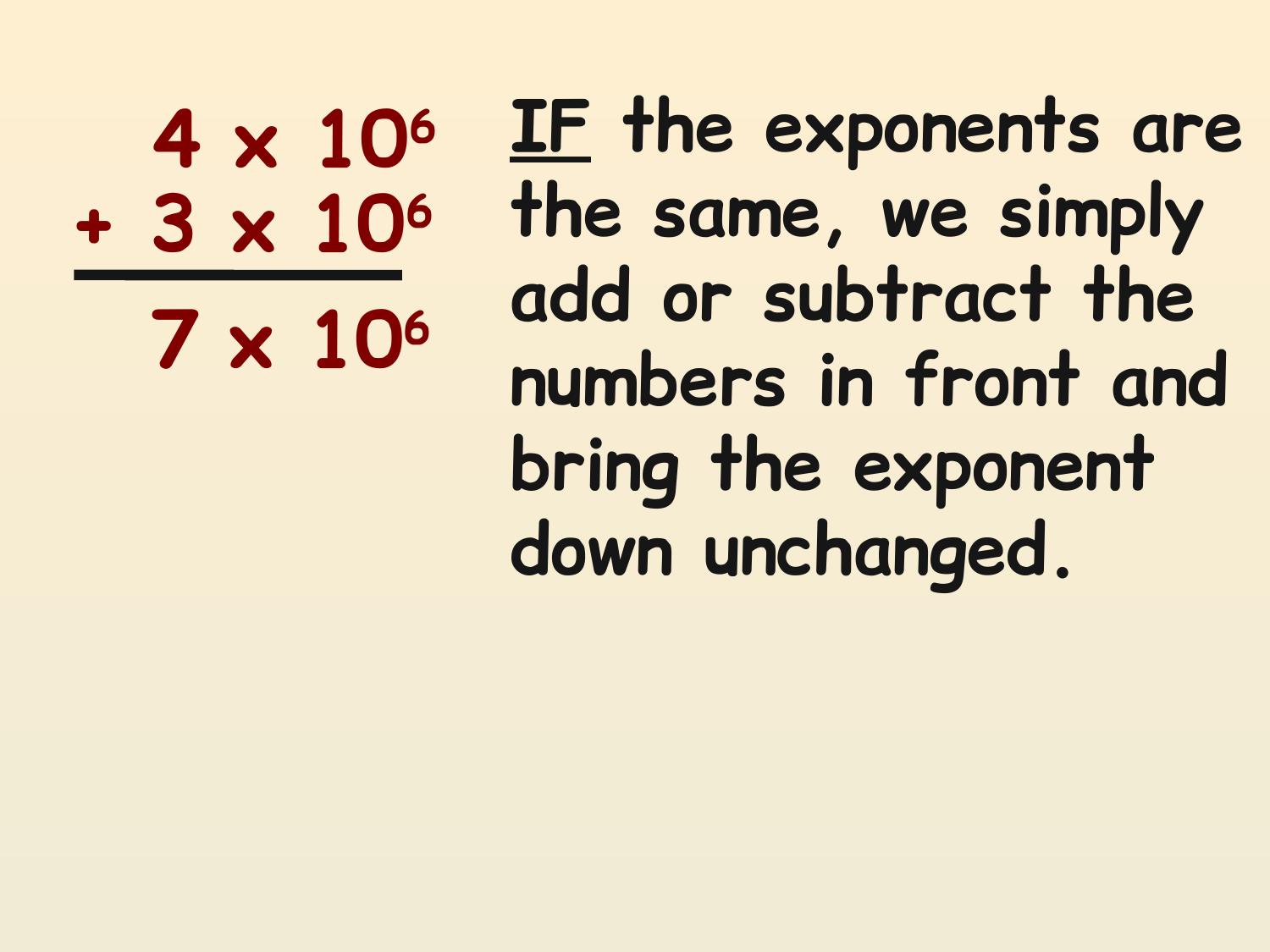

IF the exponents are the same, we simply add or subtract the numbers in front and bring the exponent down unchanged.
4 x 106
+ 3 x 106

7
x 106